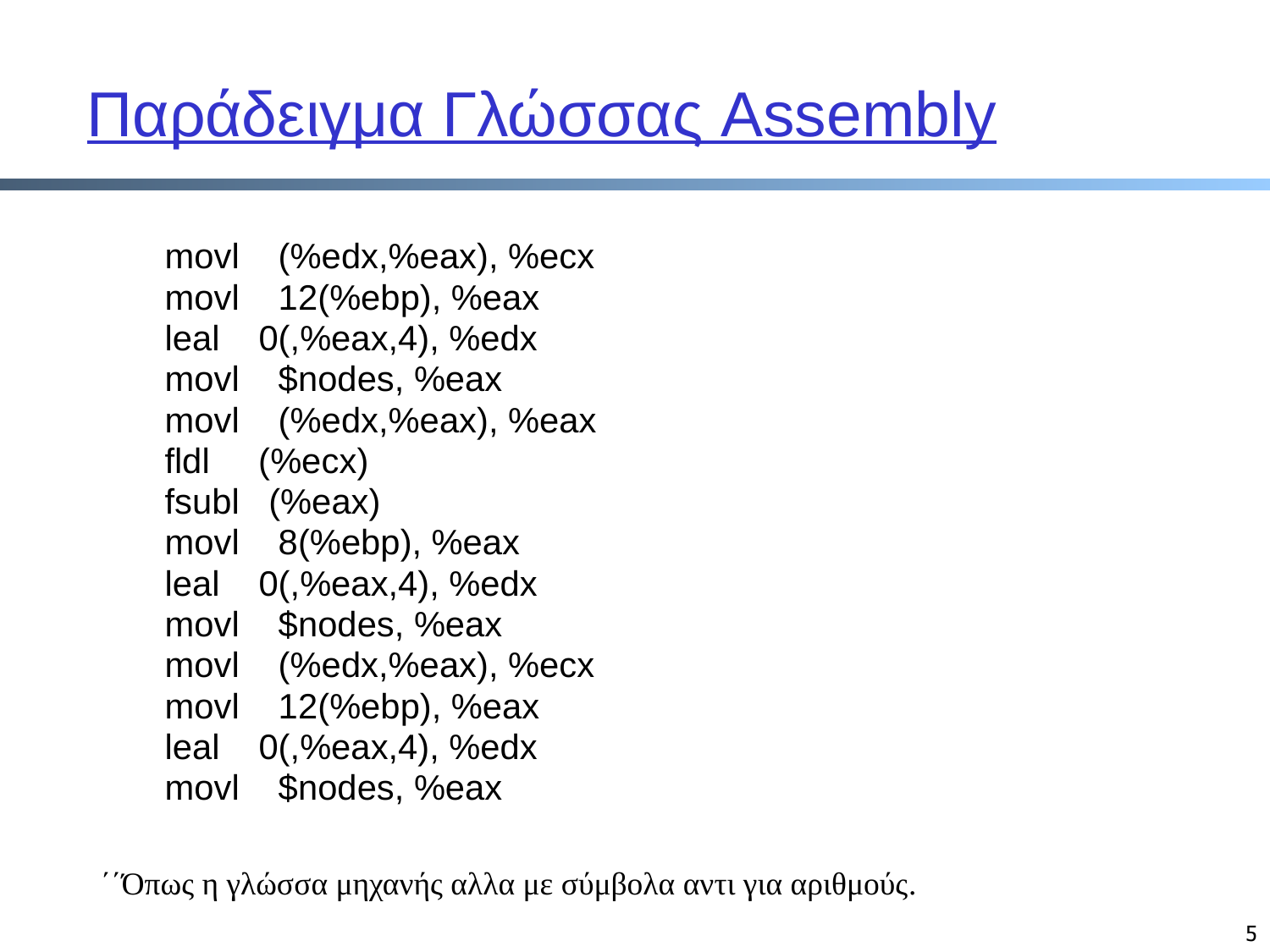

# Παράδειγμα Γλώσσας Assembly

        movl    (%edx,%eax), %ecx
        movl    12(%ebp), %eax
        leal    0(,%eax,4), %edx
        movl    $nodes, %eax
        movl    (%edx,%eax), %eax
        fldl     (%ecx)
        fsubl   (%eax)
        movl    8(%ebp), %eax
        leal    0(,%eax,4), %edx
        movl    $nodes, %eax
        movl    (%edx,%eax), %ecx
        movl    12(%ebp), %eax
        leal    0(,%eax,4), %edx
        movl    $nodes, %eax
΄΄Όπως η γλώσσα μηχανής αλλα με σύμβολα αντι για αριθμούς.
5